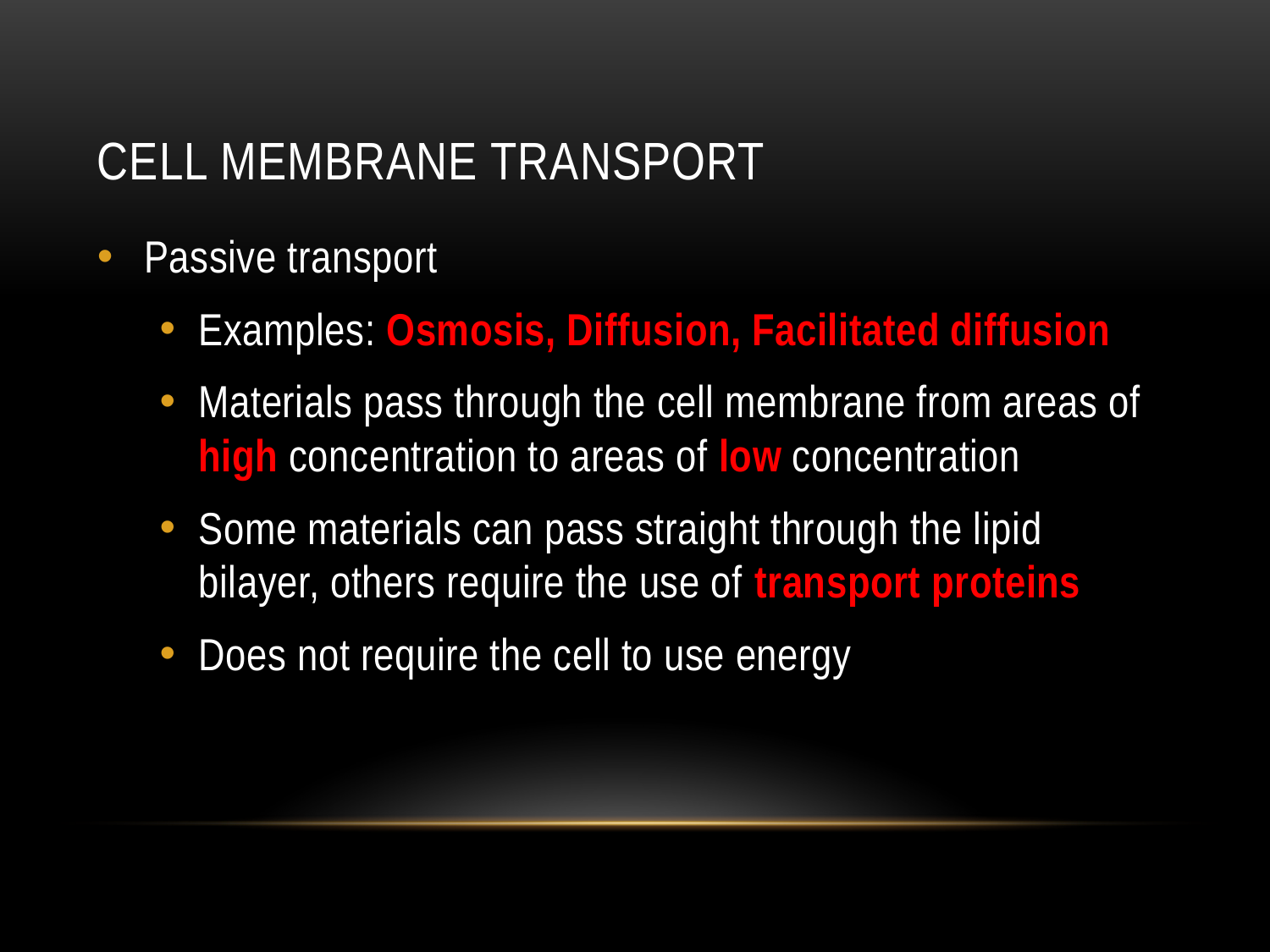

# Cell Membrane Transport
Passive transport
Examples: Osmosis, Diffusion, Facilitated diffusion
Materials pass through the cell membrane from areas of high concentration to areas of low concentration
Some materials can pass straight through the lipid bilayer, others require the use of transport proteins
Does not require the cell to use energy